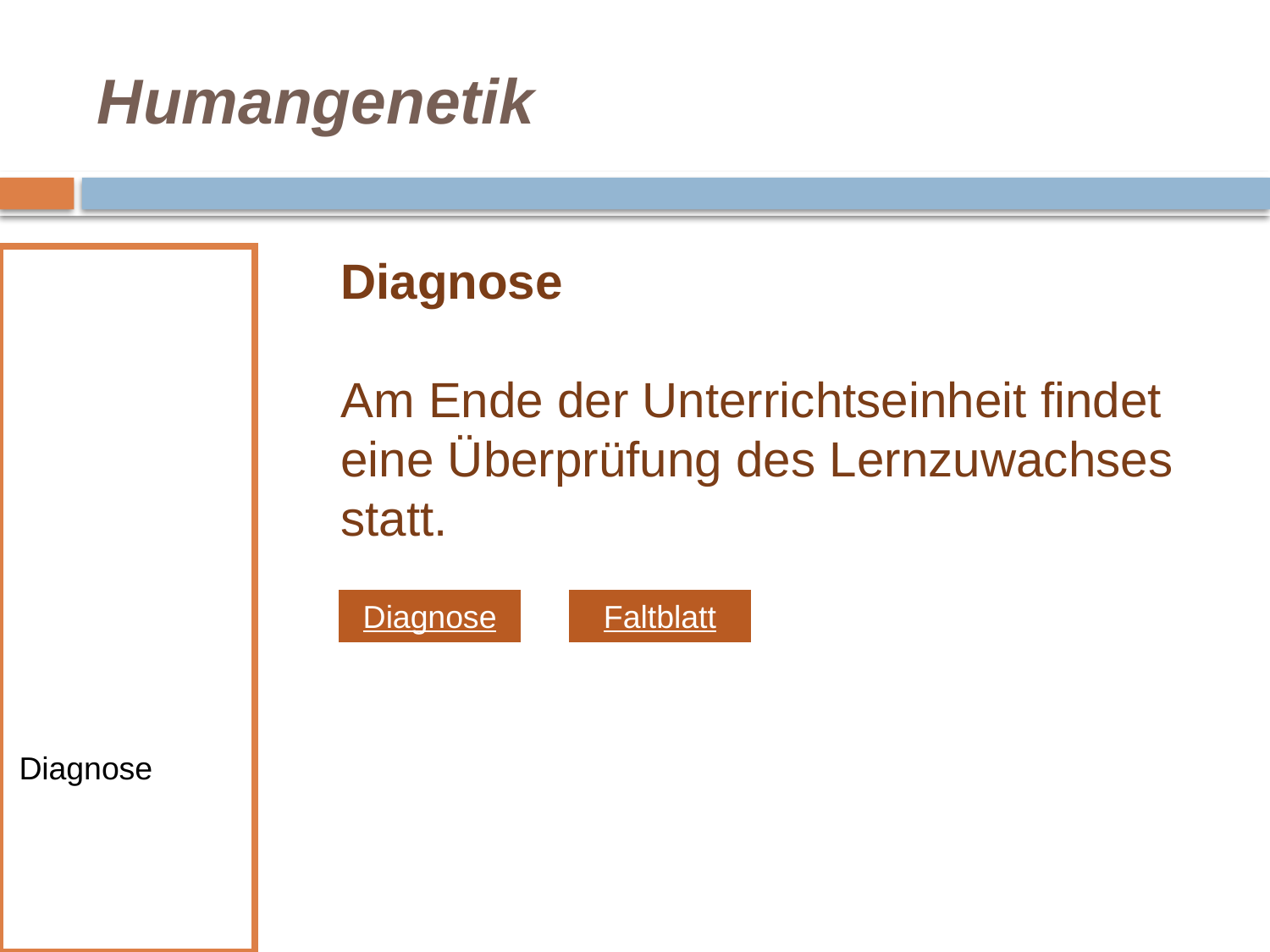

# Humangenetik
Diagnose 
Am Ende der Unterrichtseinheit findet eine Überprüfung des Lernzuwachses statt.

Diagnose
Fam. Reichle
Humangenetik
Stammbaum
Erbkrankheiten
Hilfen
PND
Diagnose
Testung
Diagnose
Faltblatt